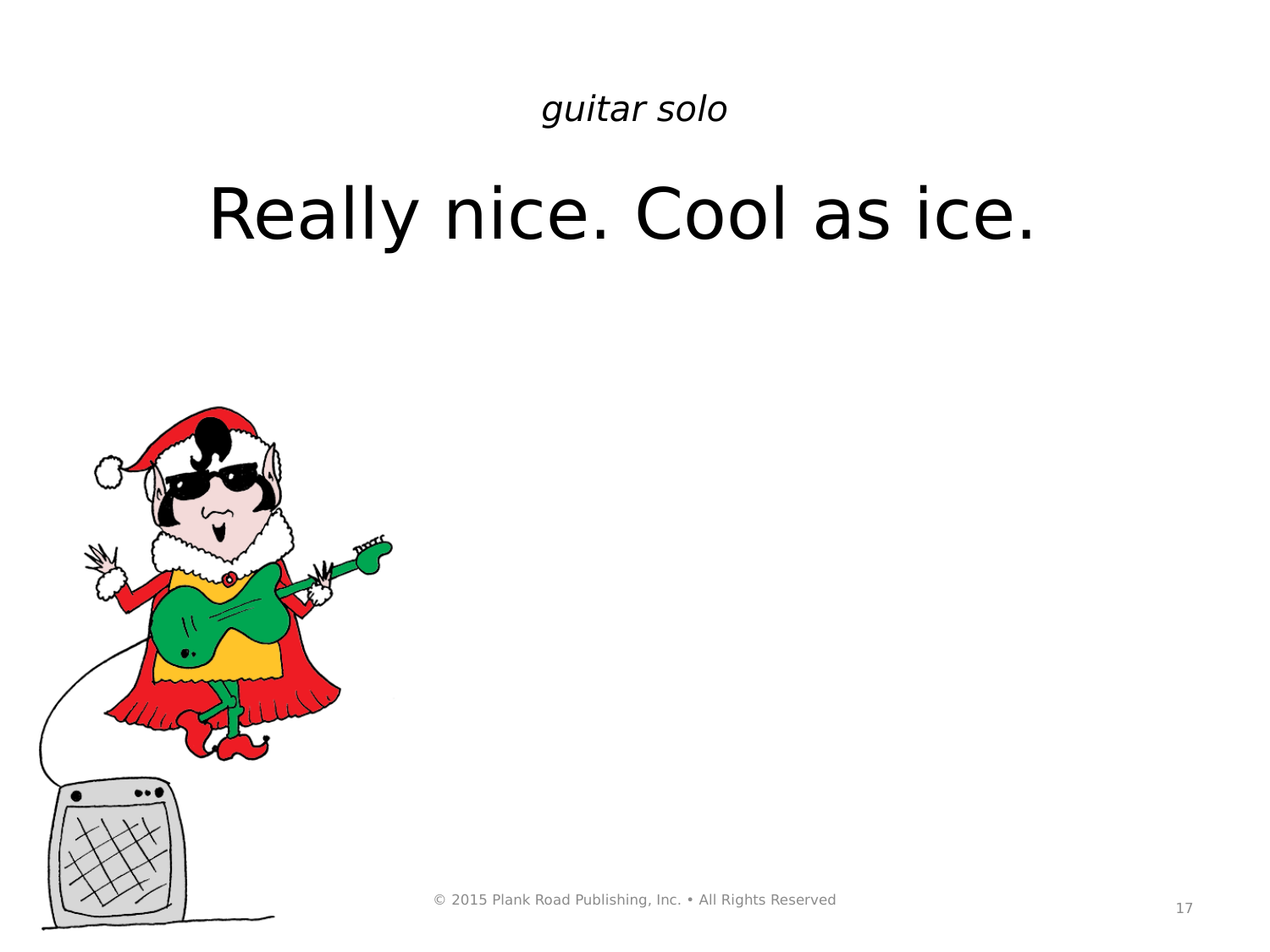

guitar solo

Really nice. Cool as ice.
17